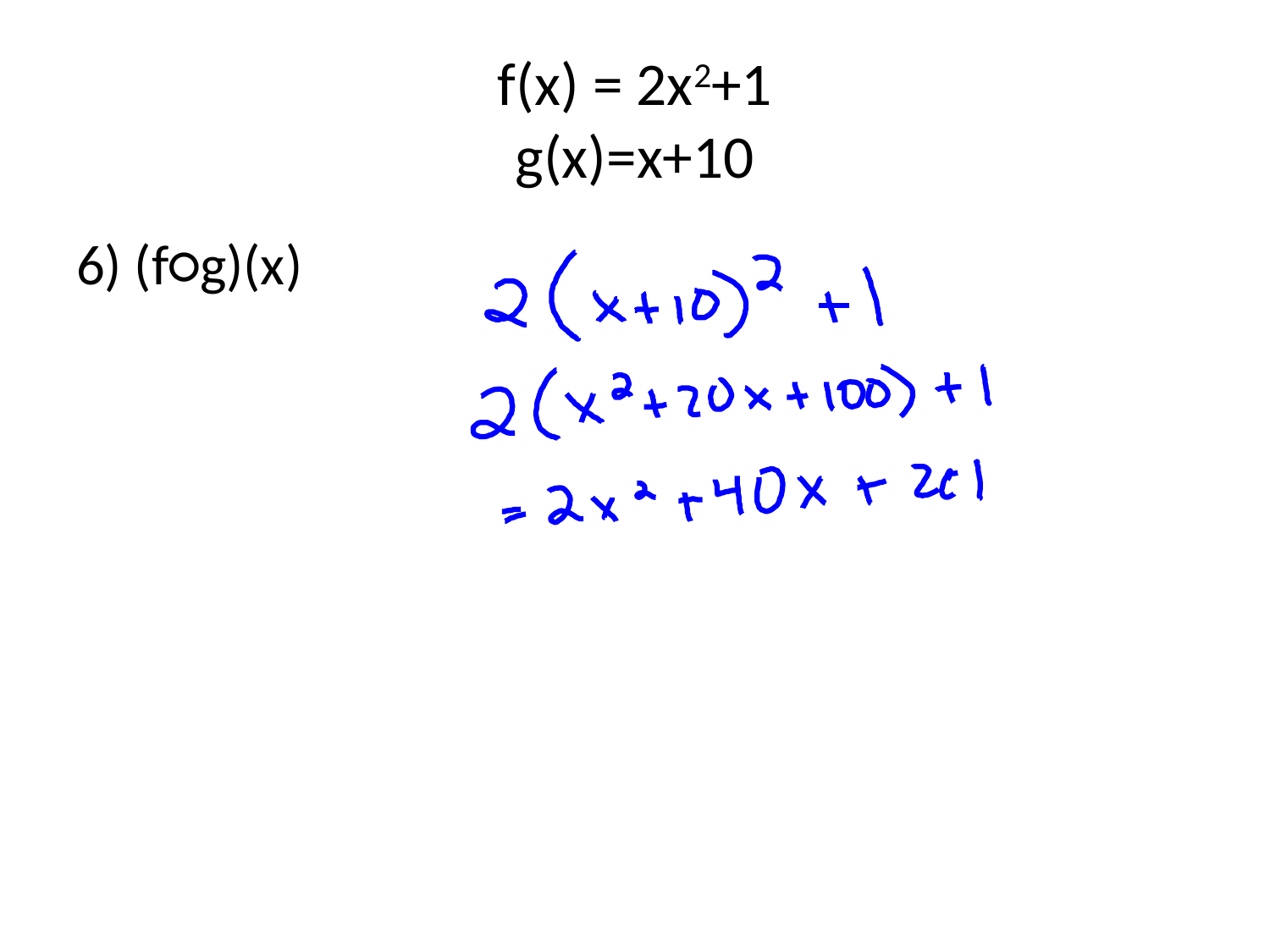

# f(x) = 2x2+1 g(x)=x+10
6) (f○g)(x)